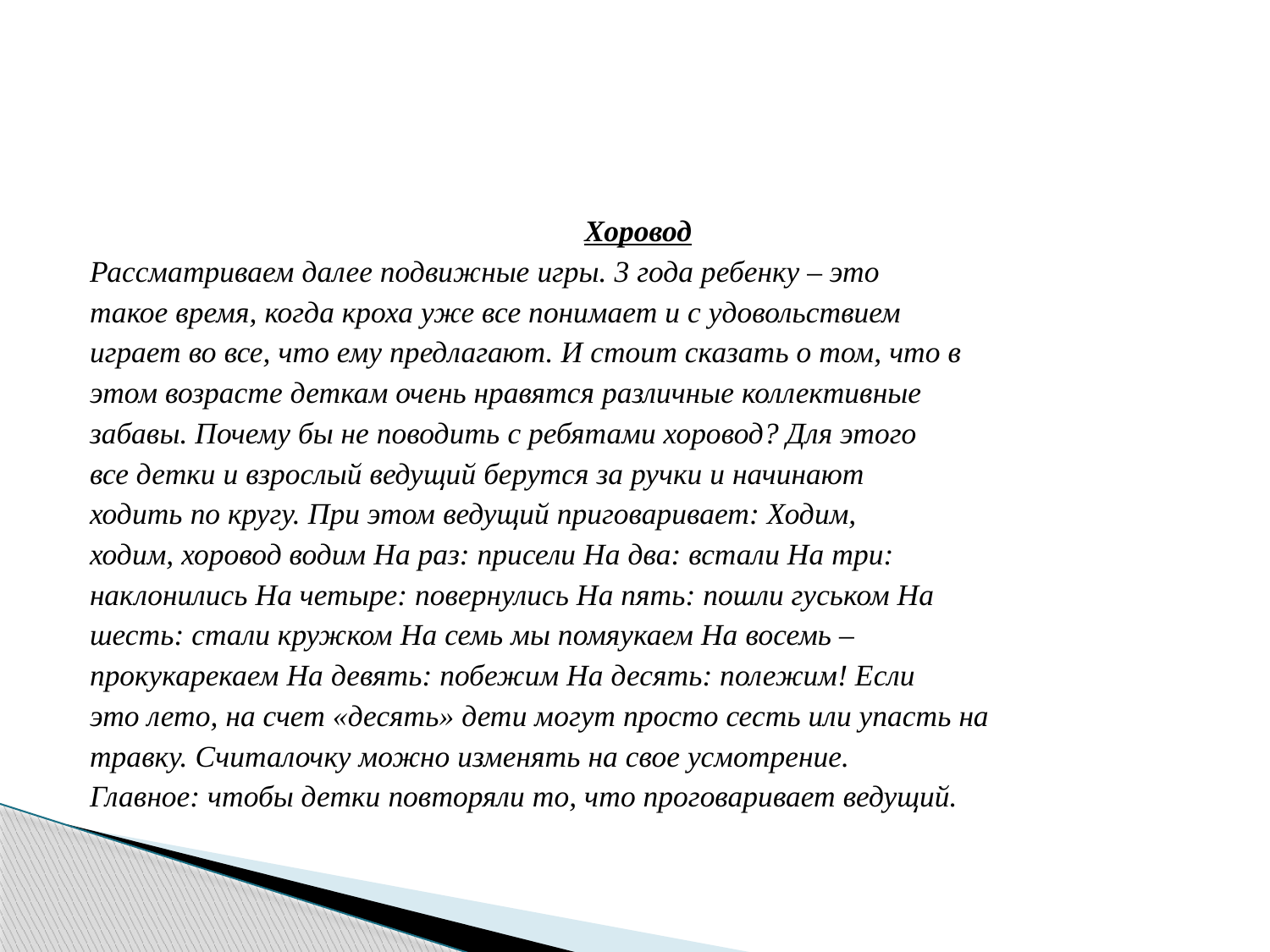

#
Хоровод
Рассматриваем далее подвижные игры. 3 года ребенку – это
такое время, когда кроха уже все понимает и с удовольствием
играет во все, что ему предлагают. И стоит сказать о том, что в
этом возрасте деткам очень нравятся различные коллективные
забавы. Почему бы не поводить с ребятами хоровод? Для этого
все детки и взрослый ведущий берутся за ручки и начинают
ходить по кругу. При этом ведущий приговаривает: Ходим,
ходим, хоровод водим На раз: присели На два: встали На три:
наклонились На четыре: повернулись На пять: пошли гуськом На
шесть: стали кружком На семь мы помяукаем На восемь –
прокукарекаем На девять: побежим На десять: полежим! Если
это лето, на счет «десять» дети могут просто сесть или упасть на
травку. Считалочку можно изменять на свое усмотрение.
Главное: чтобы детки повторяли то, что проговаривает ведущий.